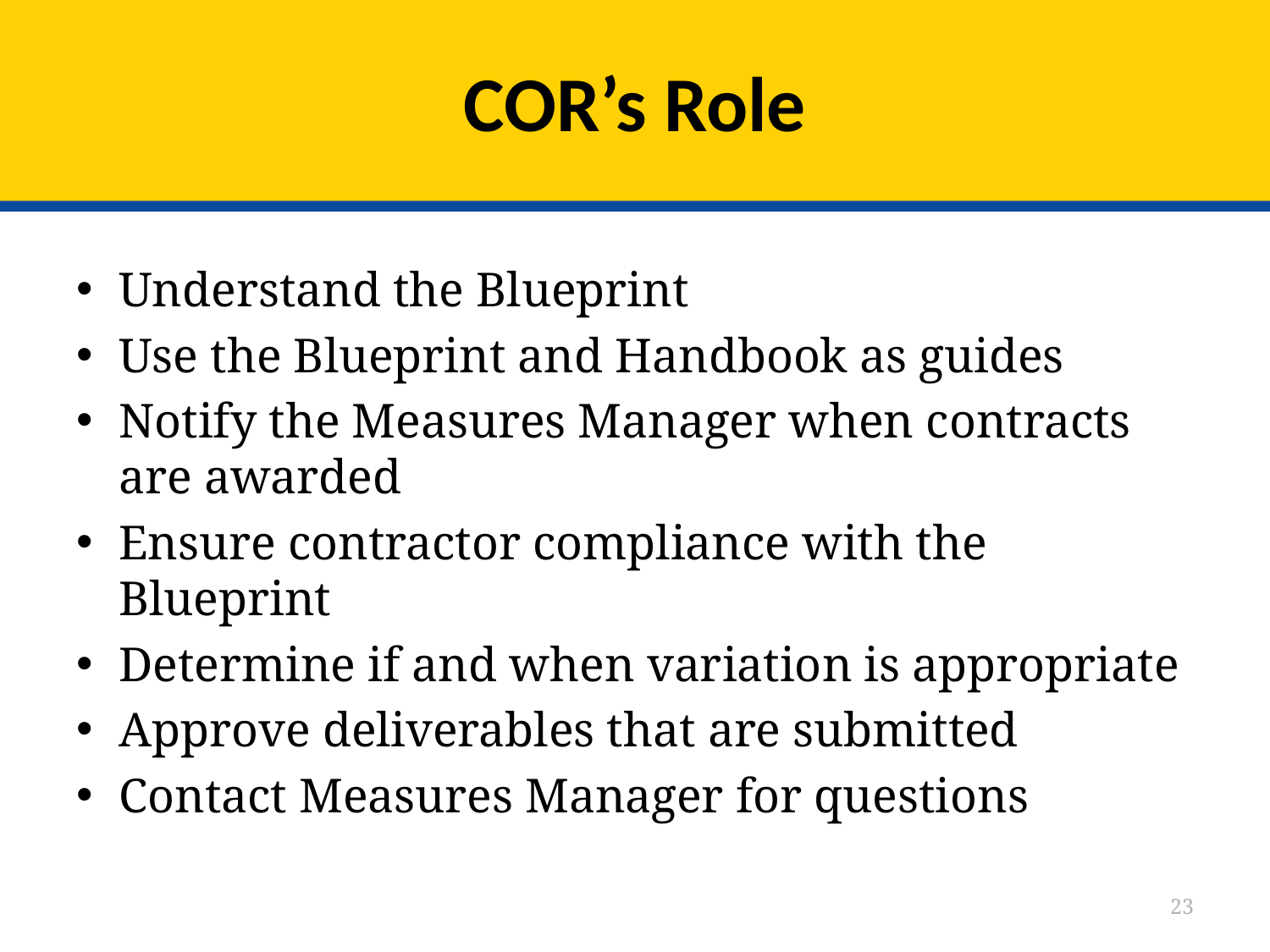

# COR’s Role
Understand the Blueprint
Use the Blueprint and Handbook as guides
Notify the Measures Manager when contracts are awarded
Ensure contractor compliance with the Blueprint
Determine if and when variation is appropriate
Approve deliverables that are submitted
Contact Measures Manager for questions

23